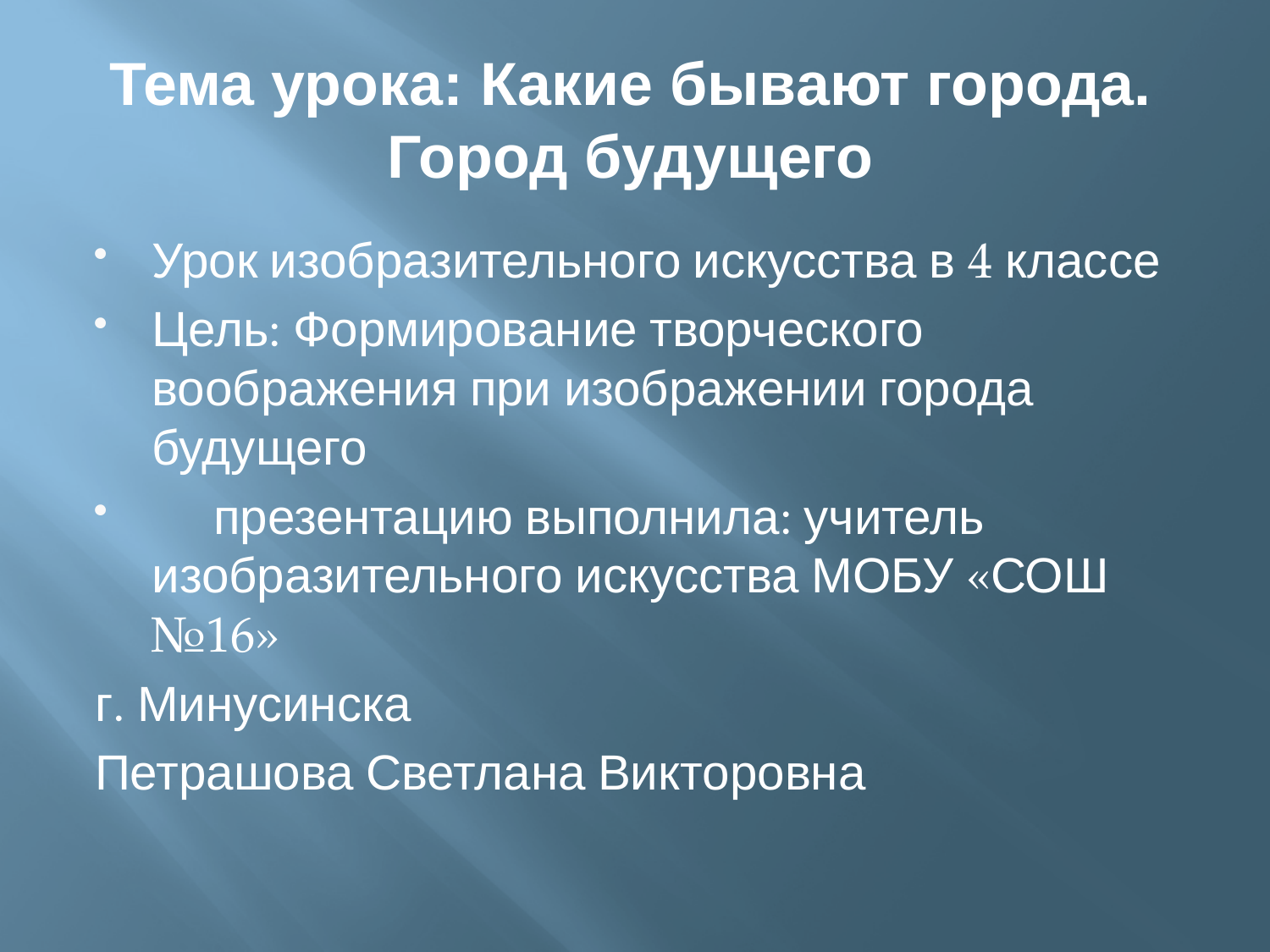

# Тема урока: Какие бывают города. Город будущего
Урок изобразительного искусства в 4 классе
Цель: Формирование творческого воображения при изображении города будущего
     презентацию выполнила: учитель изобразительного искусства МОБУ «СОШ №16»
г. Минусинска
Петрашова Светлана Викторовна